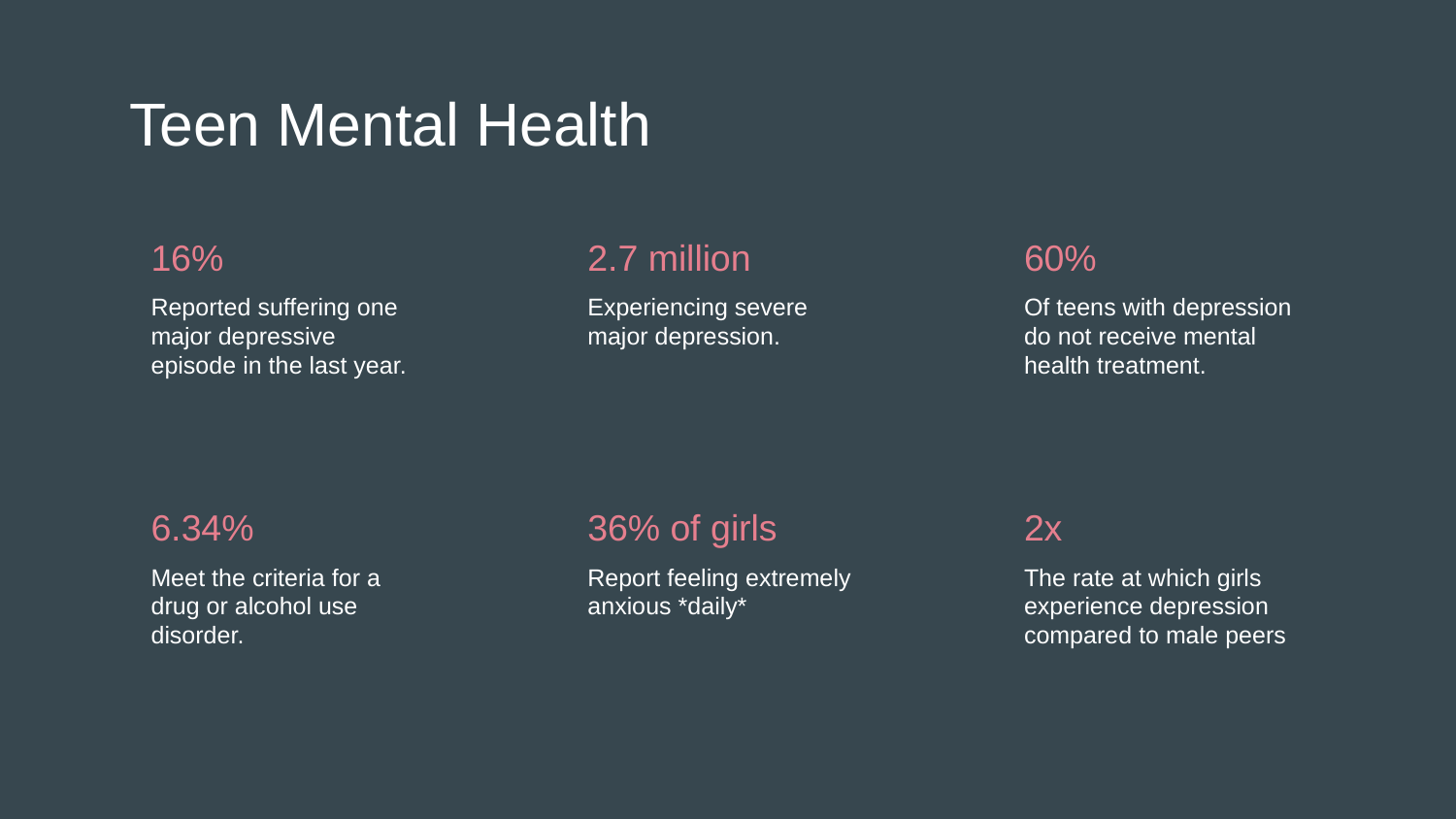

Teen Mental Health

16%
60%
2.7 million
Reported suffering one major depressive episode in the last year.
Experiencing severe major depression.
Of teens with depression do not receive mental health treatment.
6.34%
2x
36% of girls
Meet the criteria for a drug or alcohol use disorder.

Report feeling extremely anxious *daily*
The rate at which girls experience depression compared to male peers